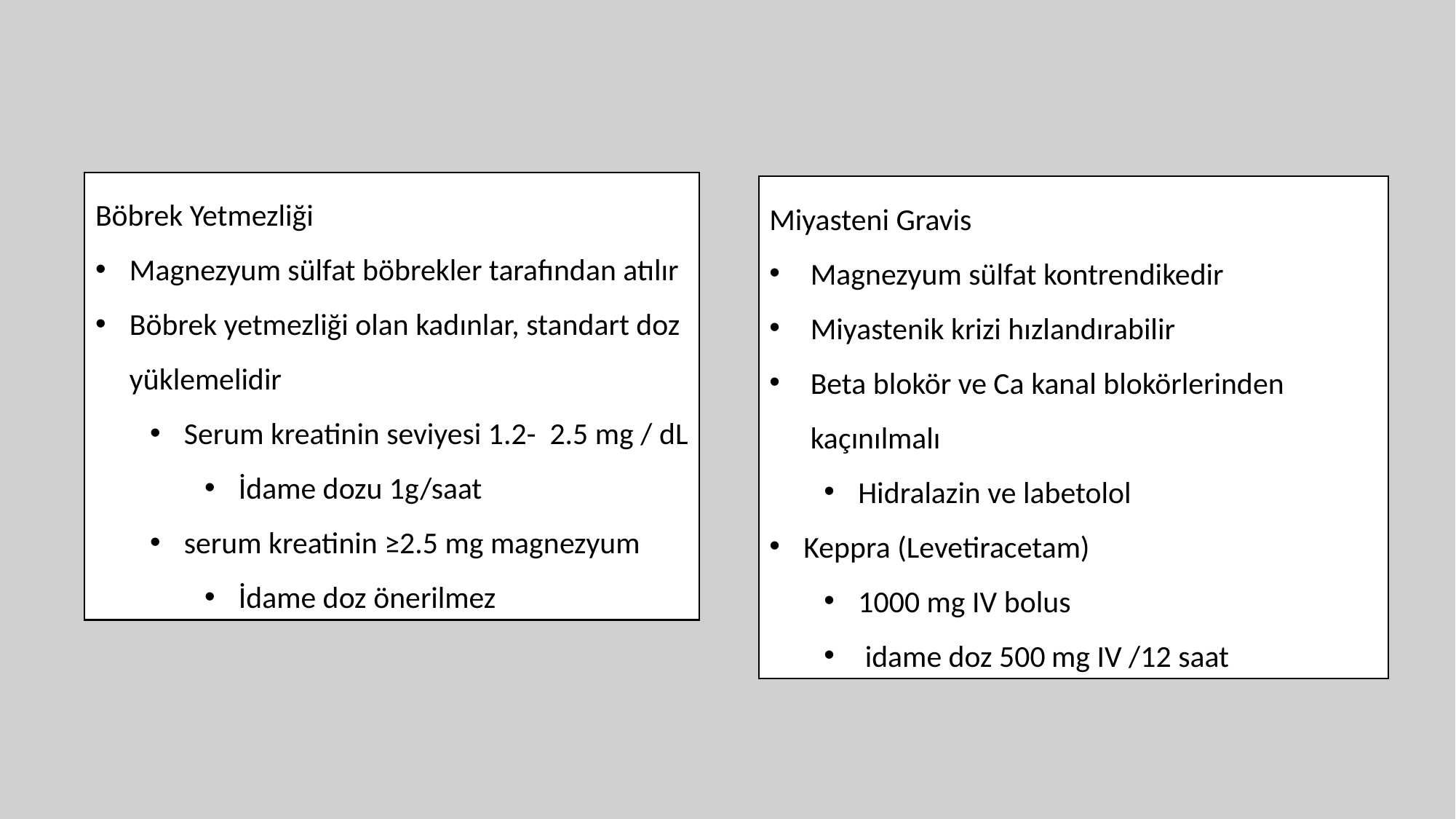

Böbrek Yetmezliği
Magnezyum sülfat böbrekler tarafından atılır
Böbrek yetmezliği olan kadınlar, standart doz yüklemelidir
Serum kreatinin seviyesi 1.2-  2.5 mg / dL
İdame dozu 1g/saat
serum kreatinin ≥2.5 mg magnezyum
İdame doz önerilmez
Miyasteni Gravis
Magnezyum sülfat kontrendikedir
Miyastenik krizi hızlandırabilir
Beta blokör ve Ca kanal blokörlerinden kaçınılmalı
Hidralazin ve labetolol
Keppra (Levetiracetam)
1000 mg IV bolus
 idame doz 500 mg IV /12 saat